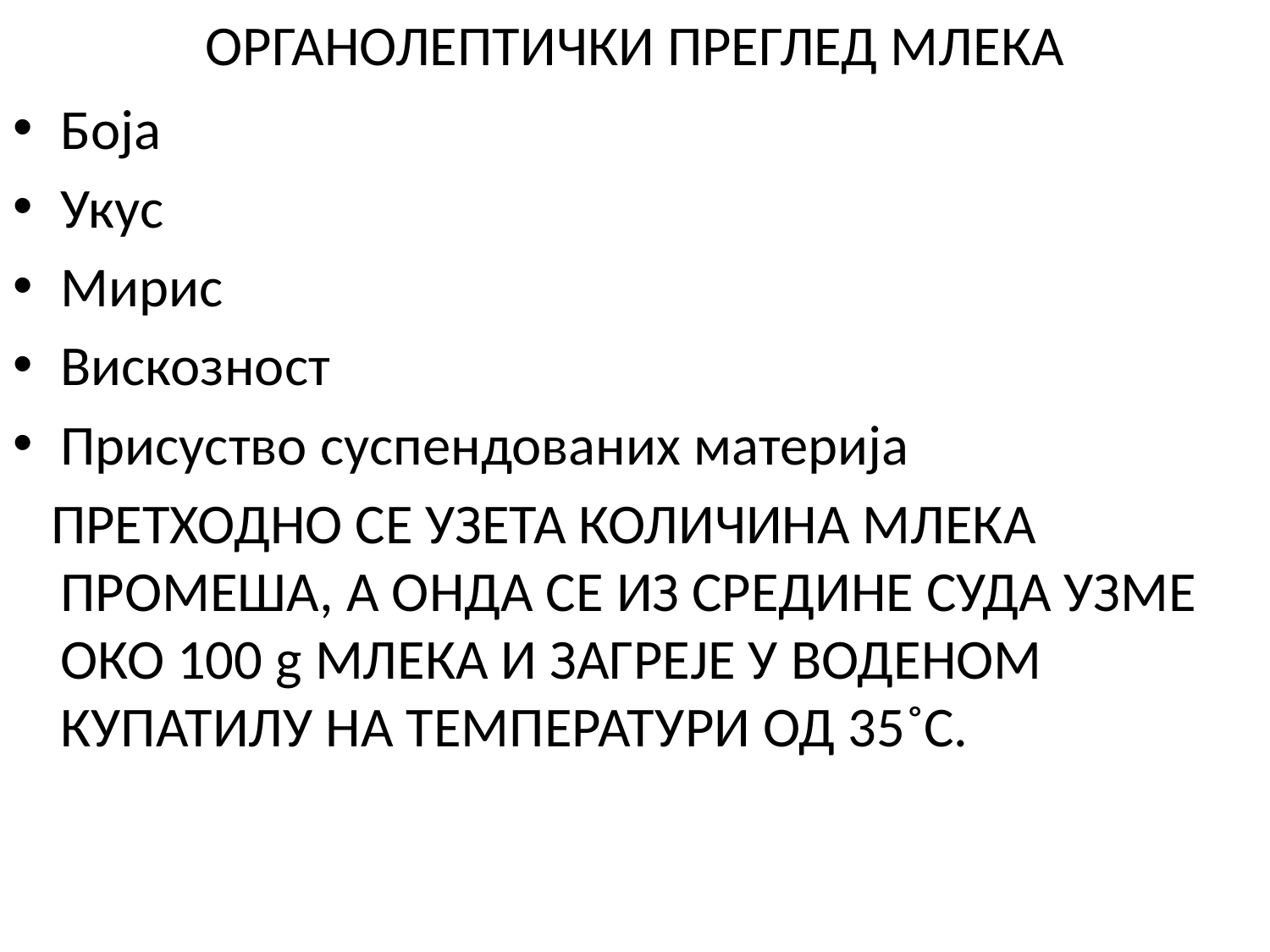

# ОРГАНОЛЕПТИЧКИ ПРЕГЛЕД МЛЕКА
Боја
Укус
Мирис
Вискозност
Присуство суспендованих материја
   ПРЕТХОДНО СЕ УЗЕТА КОЛИЧИНА МЛЕКА ПРОМЕША, А ОНДА СЕ ИЗ СРЕДИНЕ СУДА УЗМЕ ОКО 100 g МЛЕКА И ЗАГРЕЈЕ У ВОДЕНОМ КУПАТИЛУ НА ТЕМПЕРАТУРИ ОД 35˚C.